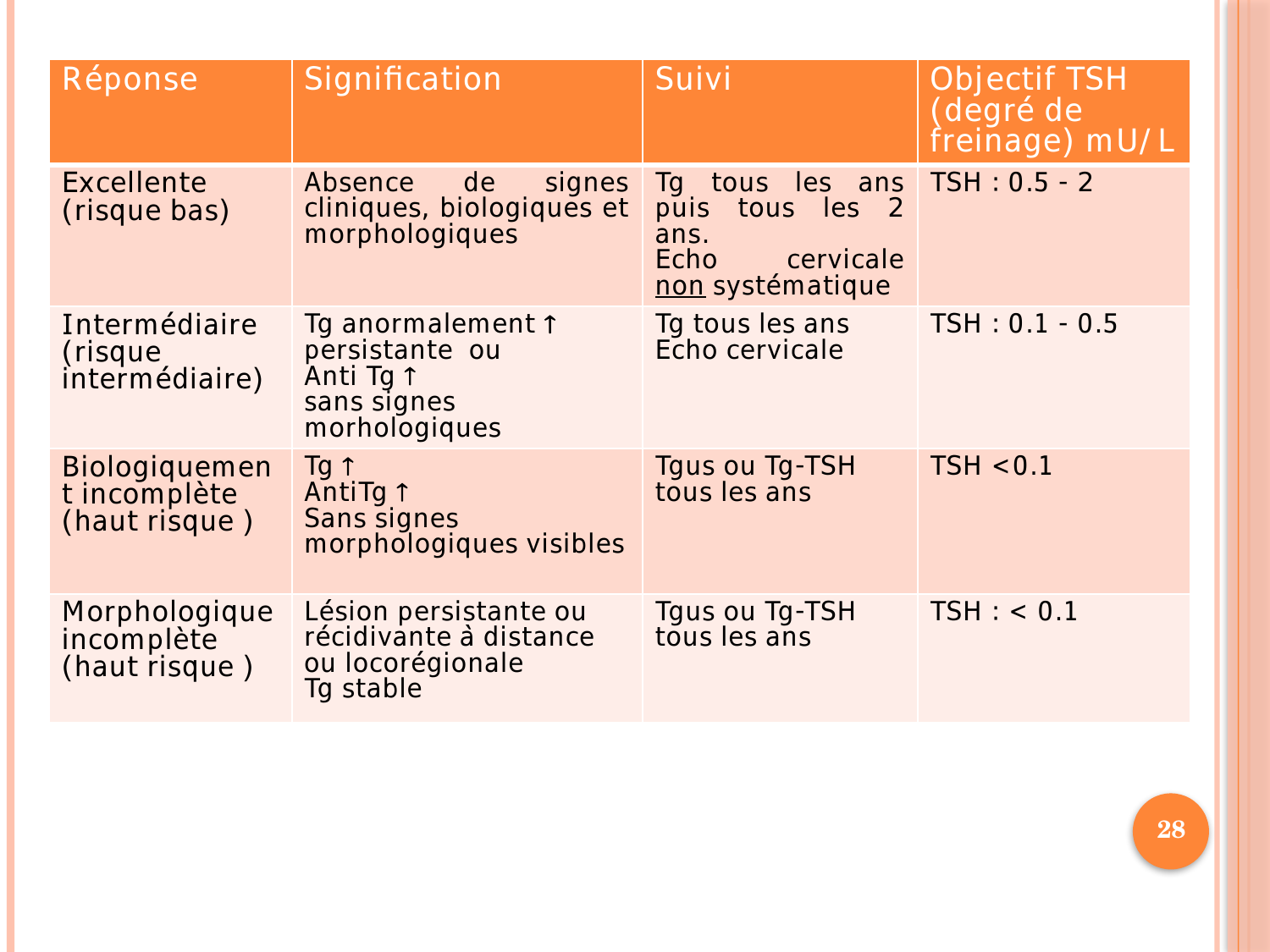

| Réponse | Signification | Suivi | Objectif TSH (degré de freinage) mU/L |
| --- | --- | --- | --- |
| Excellente (risque bas) | Absence de signes cliniques, biologiques et morphologiques | Tg tous les ans puis tous les 2 ans. Echo cervicale non systématique | TSH : 0.5 - 2 |
| Intermédiaire (risque intermédiaire) | Tg anormalement ↑ persistante ou Anti Tg ↑ sans signes morhologiques | Tg tous les ans Echo cervicale | TSH : 0.1 - 0.5 |
| Biologiquement incomplète (haut risque ) | Tg ↑ AntiTg ↑ Sans signes morphologiques visibles | Tgus ou Tg-TSH tous les ans | TSH <0.1 |
| Morphologique incomplète (haut risque ) | Lésion persistante ou récidivante à distance ou locorégionale Tg stable | Tgus ou Tg-TSH tous les ans | TSH : < 0.1 |
28